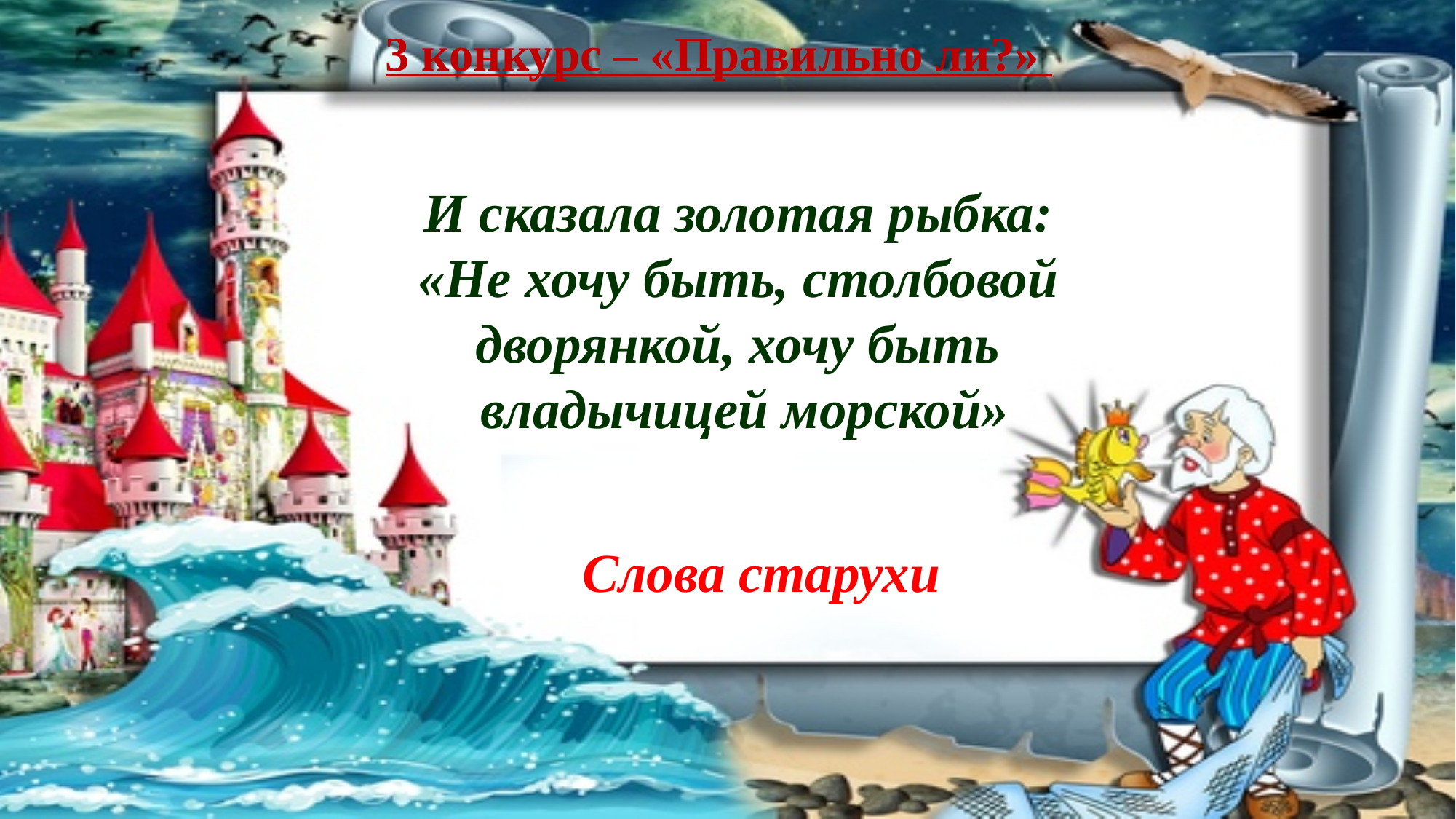

3 конкурс – «Правильно ли?»
И сказала золотая рыбка:
«Не хочу быть, столбовой
дворянкой, хочу быть
владычицей морской»
Слова старухи